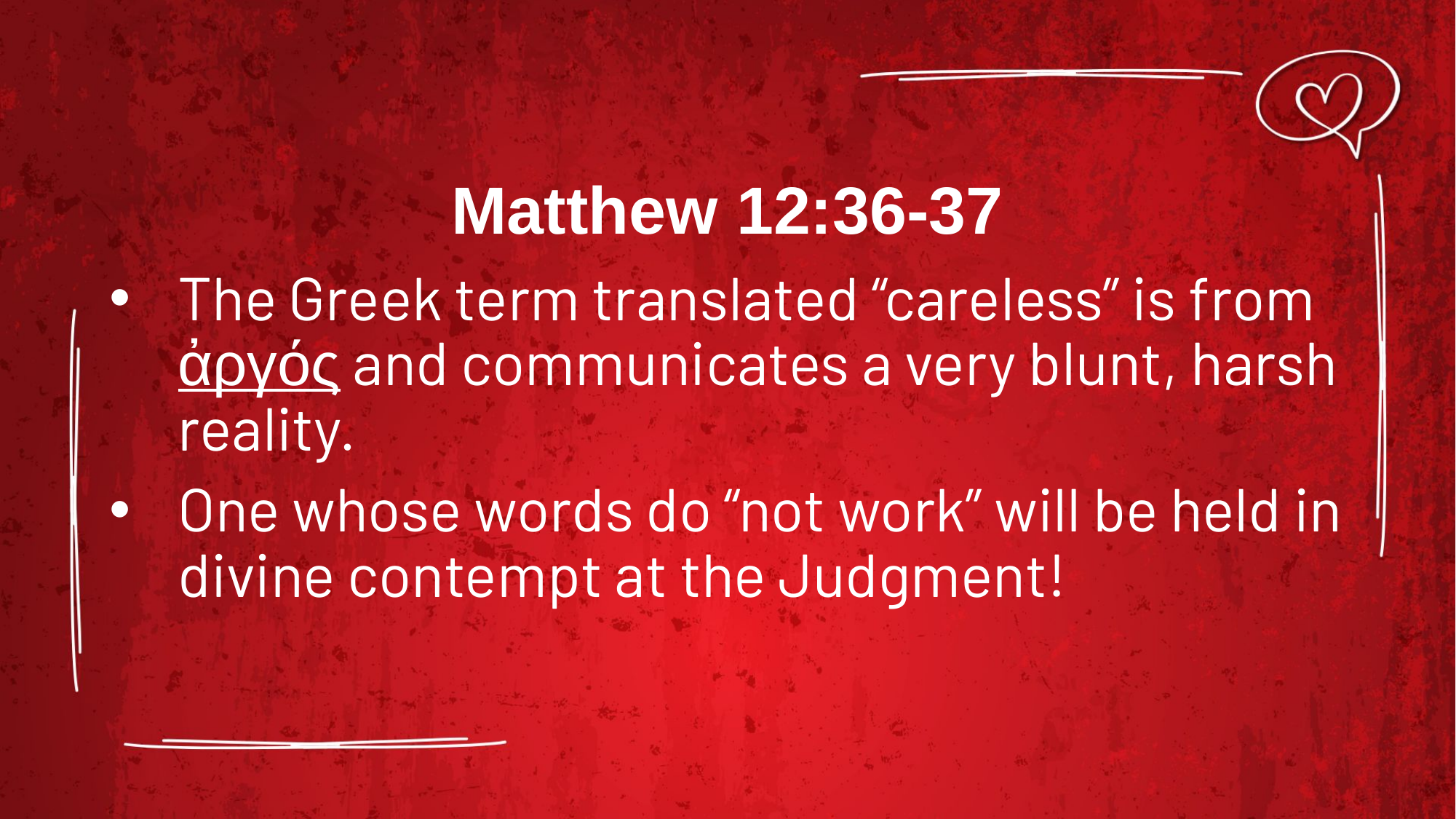

# Matthew 12:36-37
The Greek term translated “careless” is from ἀργός and communicates a very blunt, harsh reality.
One whose words do “not work” will be held in divine contempt at the Judgment!